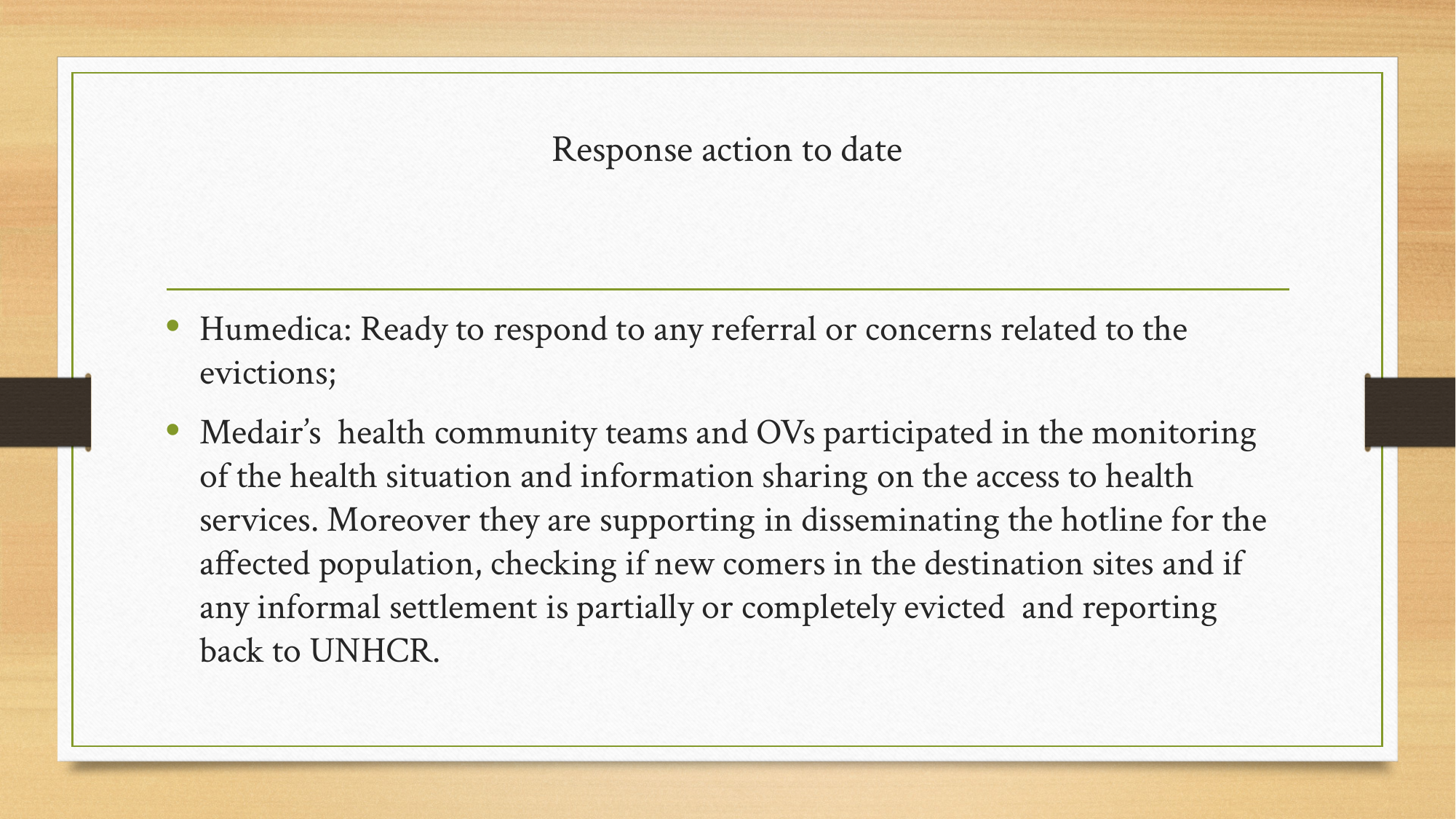

# Response action to date
Humedica: Ready to respond to any referral or concerns related to the evictions;
Medair’s  health community teams and OVs participated in the monitoring of the health situation and information sharing on the access to health services. Moreover they are supporting in disseminating the hotline for the affected population, checking if new comers in the destination sites and if any informal settlement is partially or completely evicted  and reporting back to UNHCR.